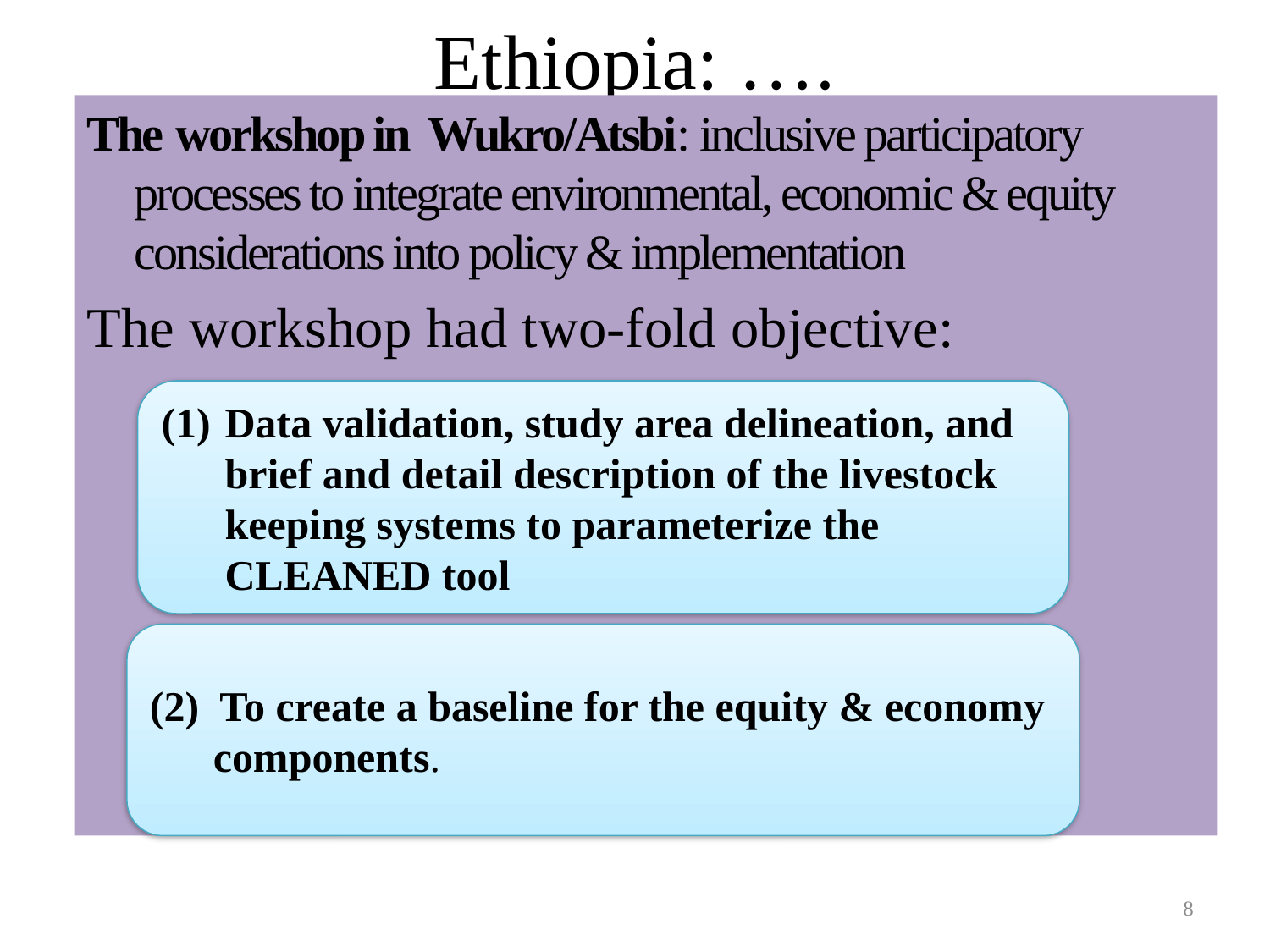

# Ethiopia: ….
The workshop in  Wukro/Atsbi: inclusive participatory processes to integrate environmental, economic & equity considerations into policy & implementation
The workshop had two-fold objective:
Data validation, study area delineation, and brief and detail description of the livestock keeping systems to parameterize the CLEANED tool
(2)  To create a baseline for the equity & economy components.
8